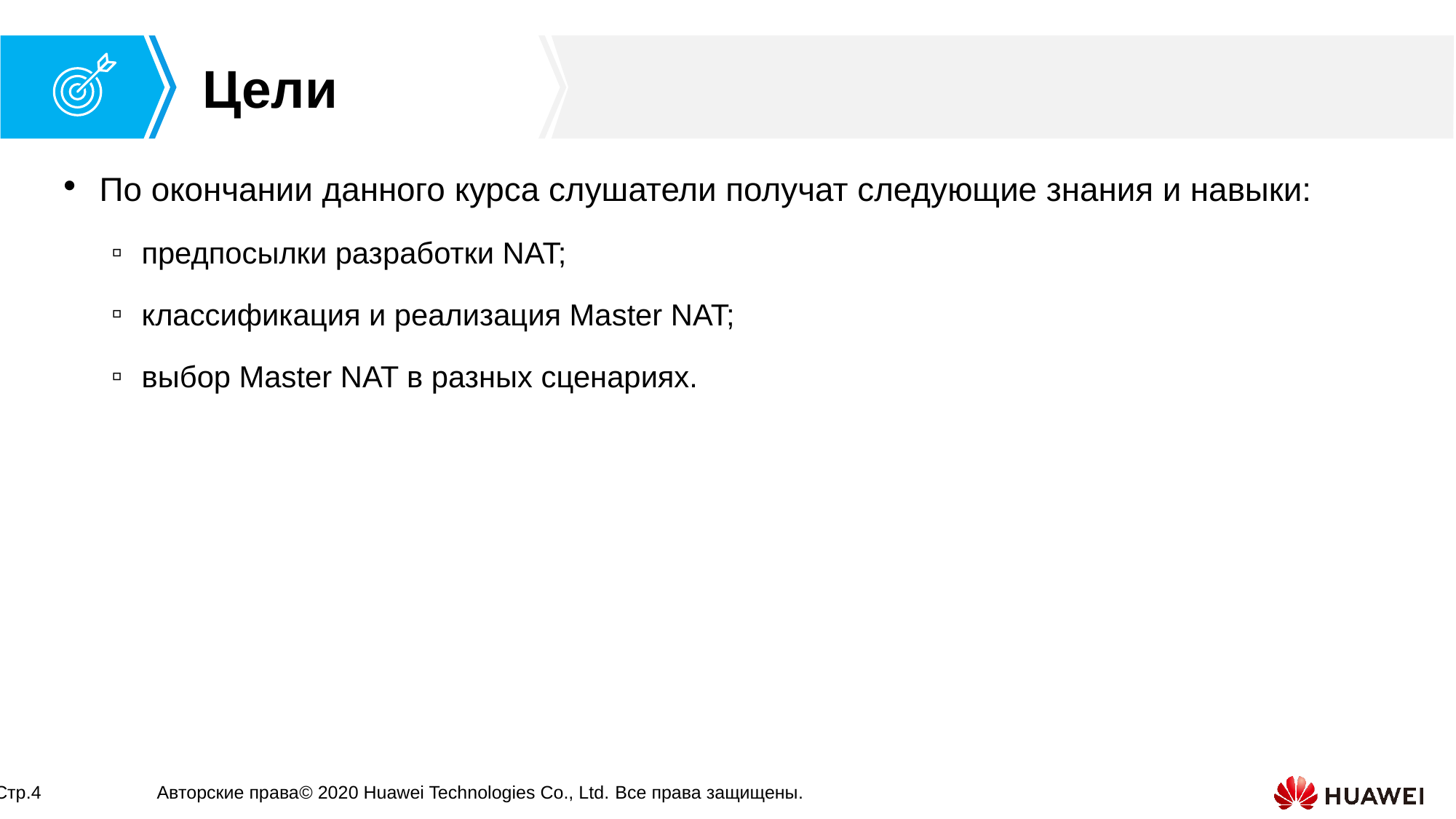

По окончании данного курса слушатели получат следующие знания и навыки:
предпосылки разработки NAT;
классификация и реализация Master NAT;
выбор Master NAT в разных сценариях.